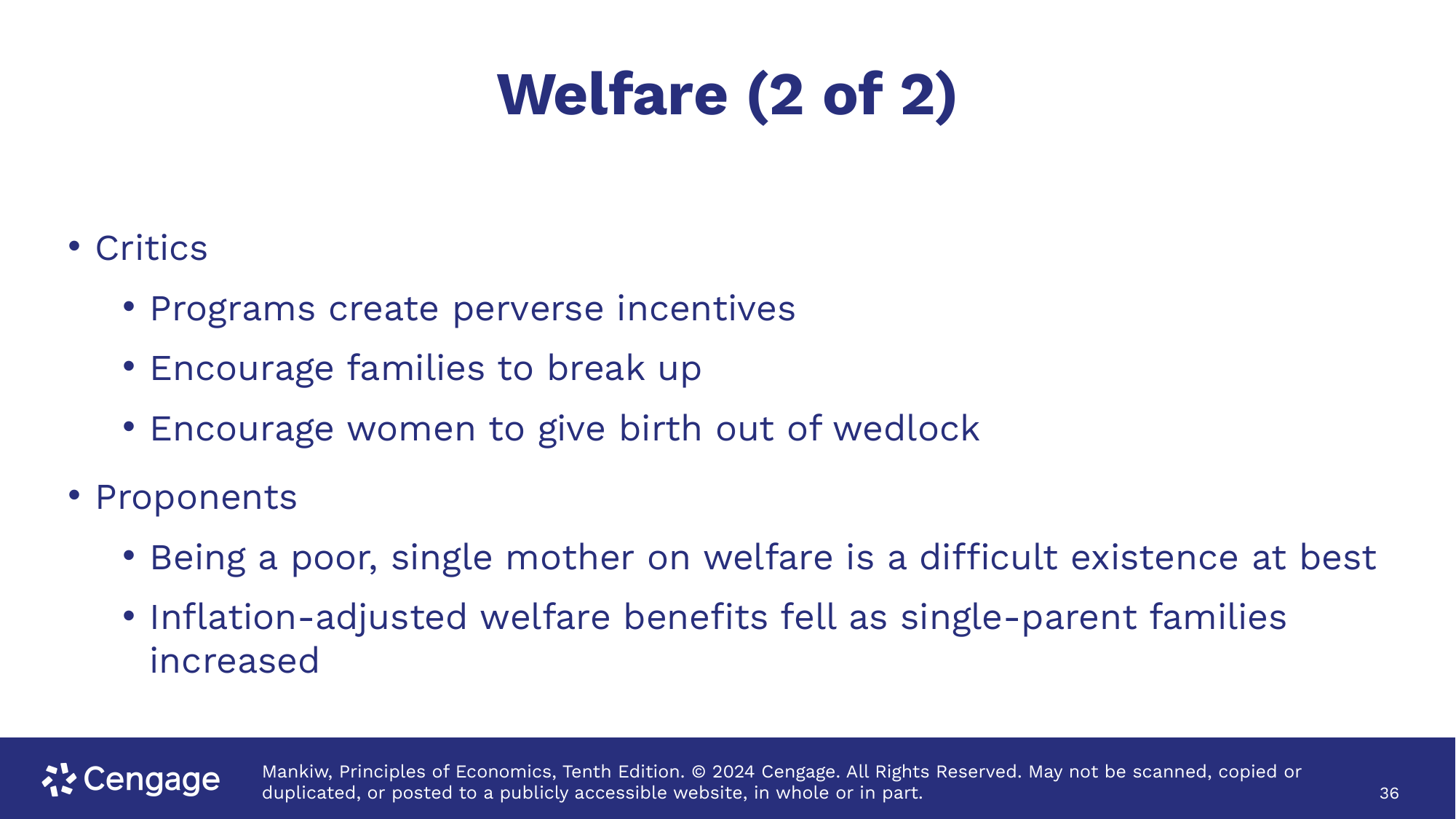

# Welfare (2 of 2)
Critics
Programs create perverse incentives
Encourage families to break up
Encourage women to give birth out of wedlock
Proponents
Being a poor, single mother on welfare is a difficult existence at best
Inflation-adjusted welfare benefits fell as single-parent families increased